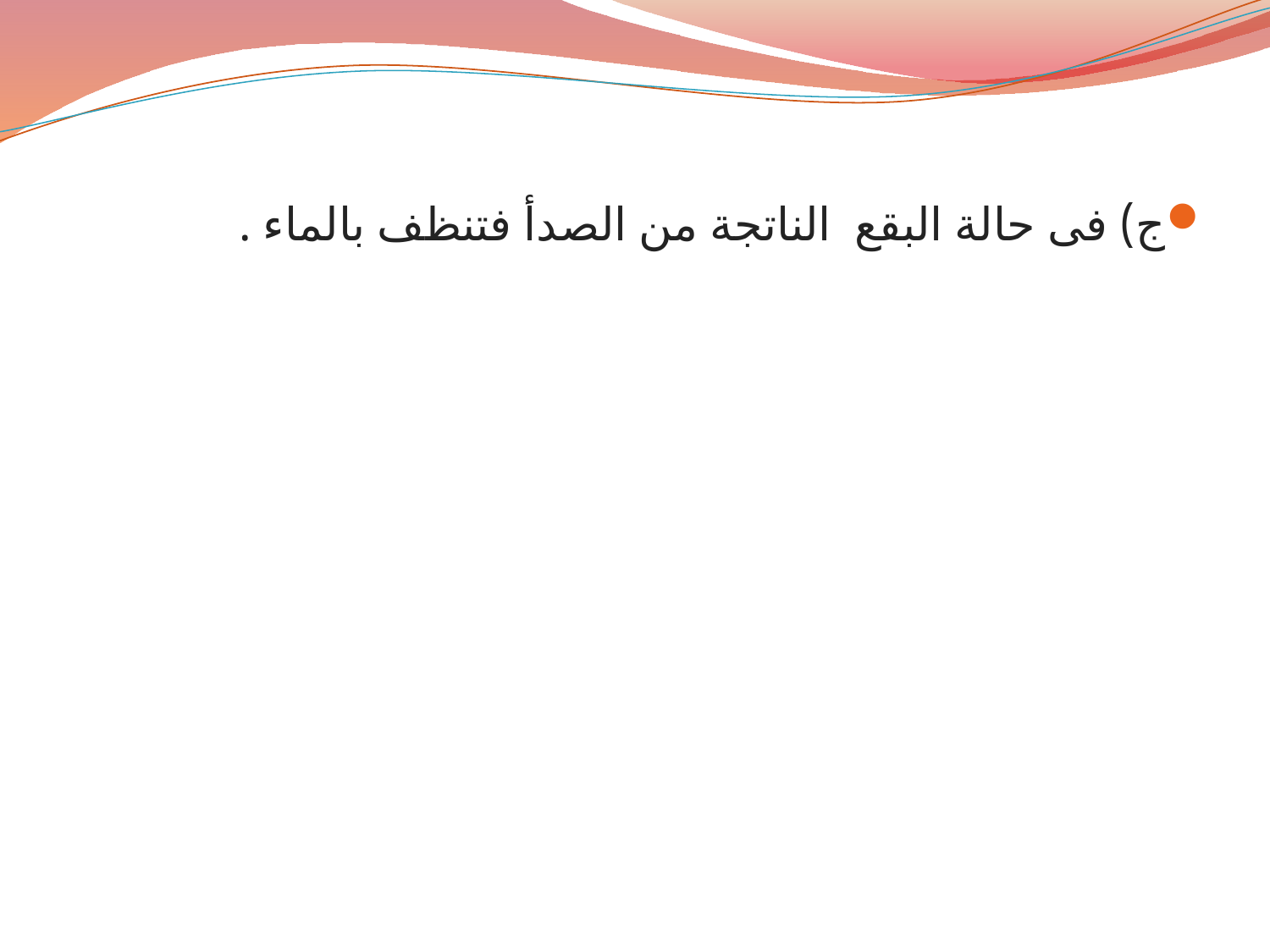

ج) فى حالة البقع  الناتجة من الصدأ فتنظف بالماء .